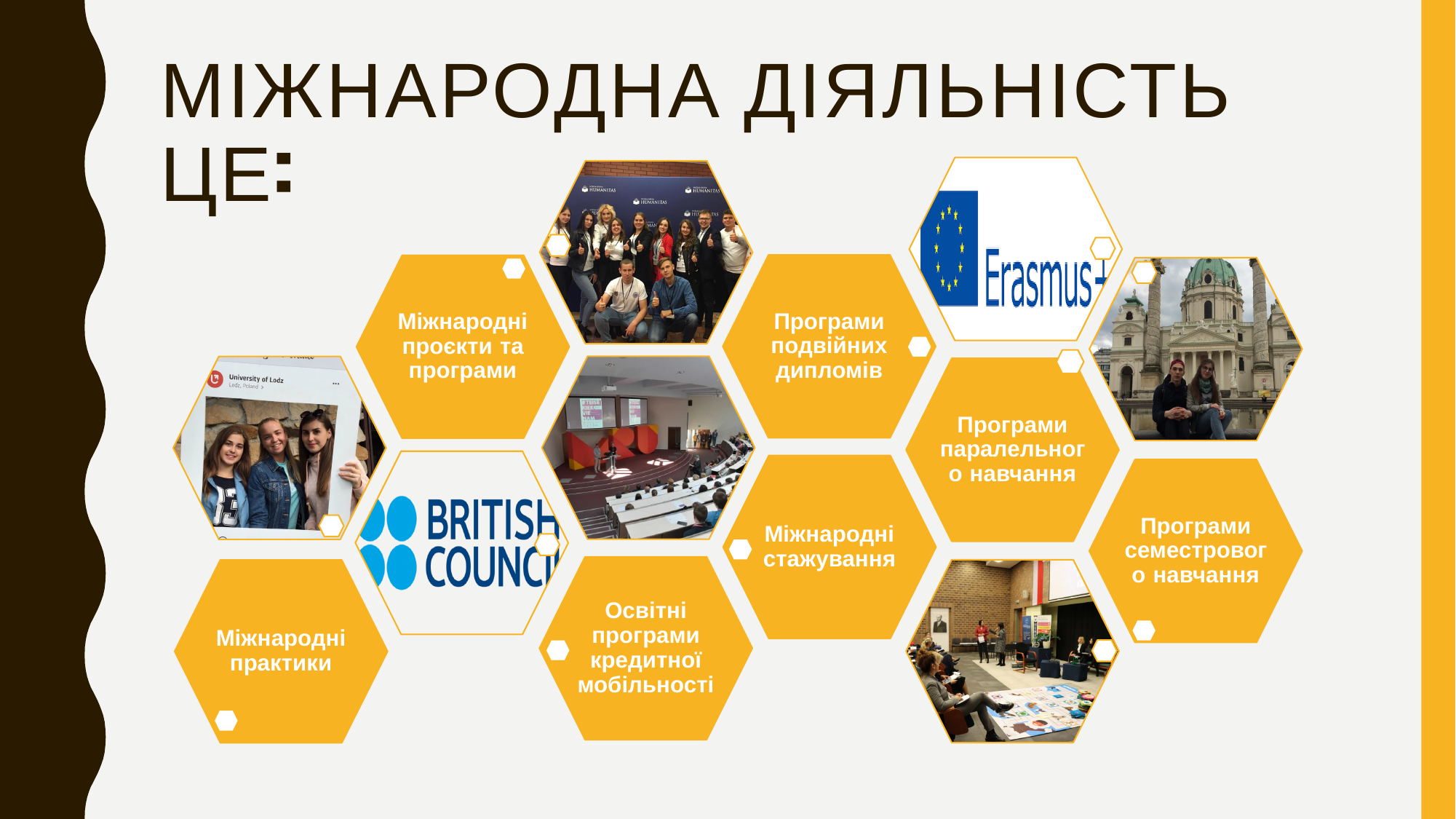

# Міжнародна діяльність це:
Міжнародні практики
Міжнародні стажування
Міжнародні проєкти та програми
Програми подвійних дипломів
Програми паралельного навчання
Програми семестрового навчання
Освітні програми кредитної мобільності